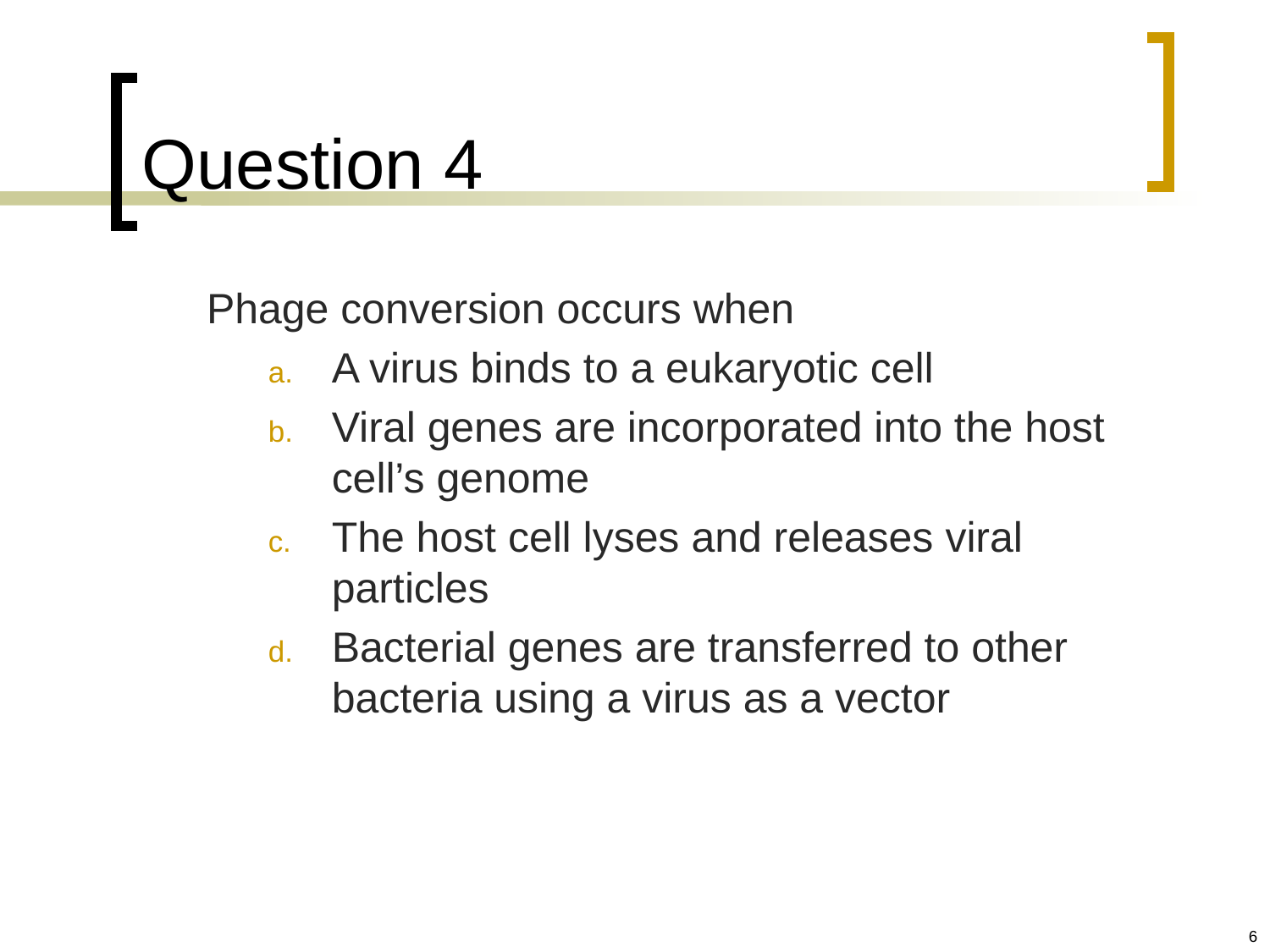

# Question 4
	Phage conversion occurs when
A virus binds to a eukaryotic cell
Viral genes are incorporated into the host cell’s genome
The host cell lyses and releases viral particles
Bacterial genes are transferred to other bacteria using a virus as a vector